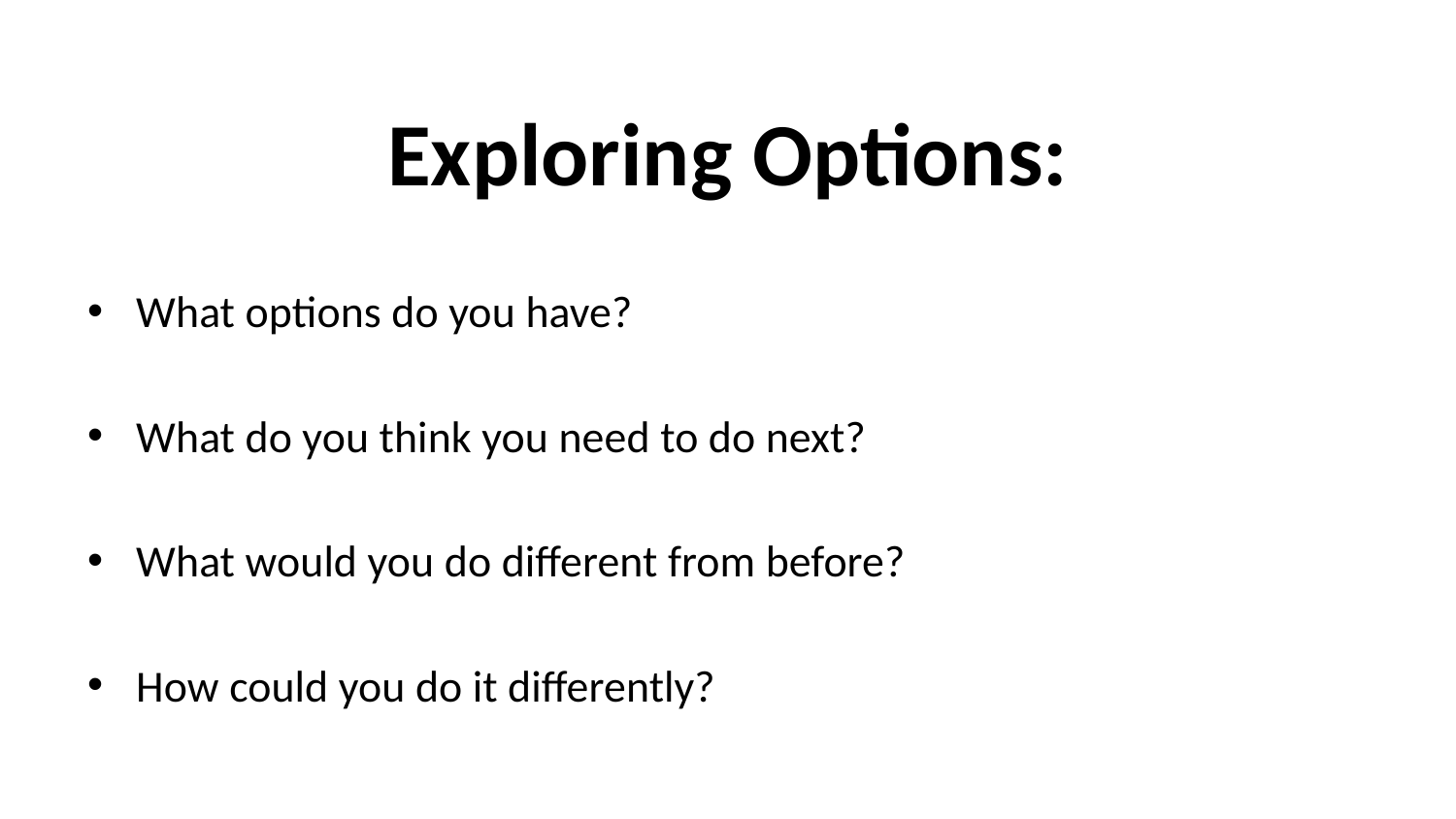

# Exploring Options:
What options do you have?

What do you think you need to do next?

What would you do different from before?

How could you do it differently?